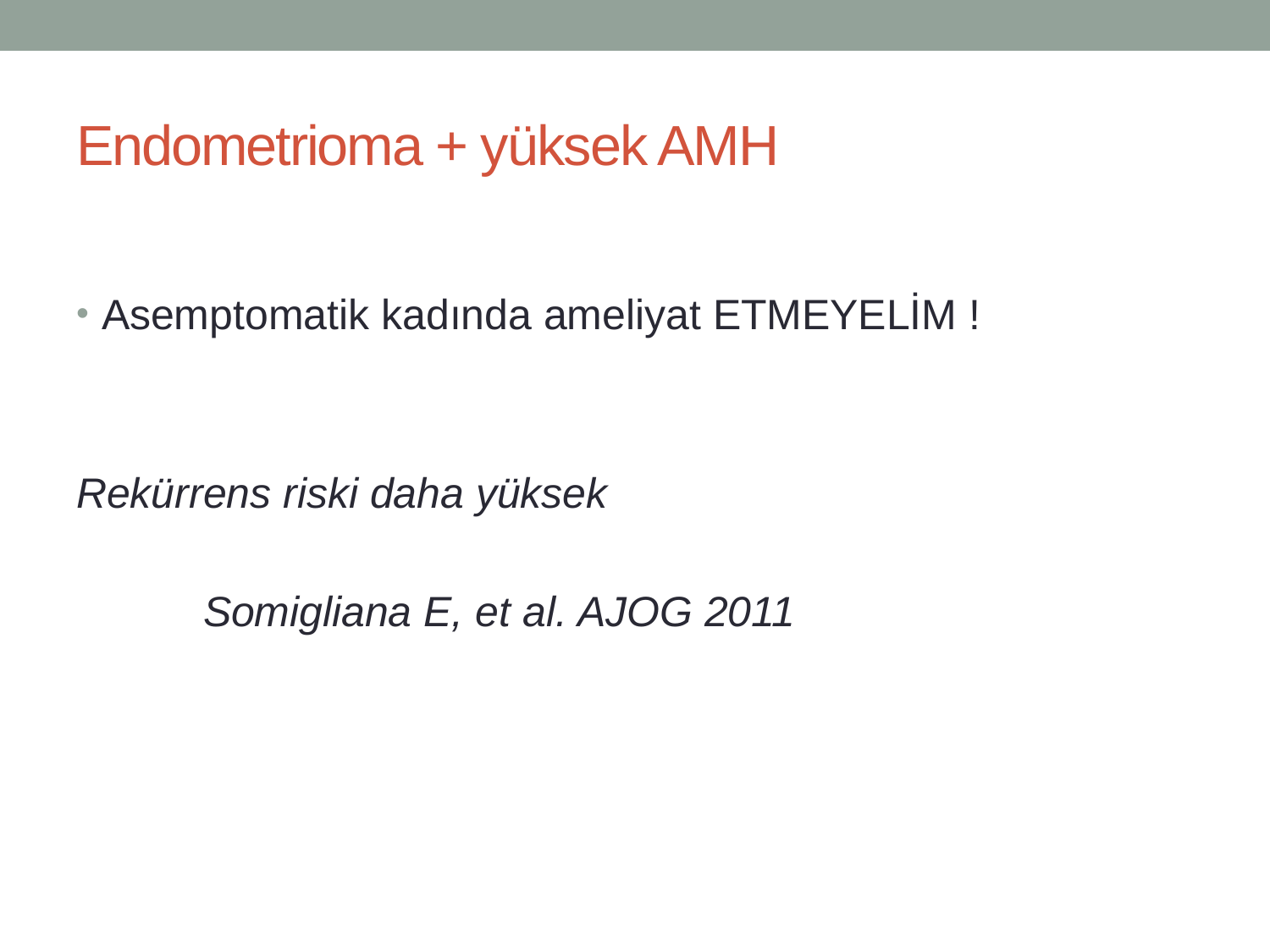

# Endometrioma + yüksek AMH

Asemptomatik kadında ameliyat ETMEYELİM !

Rekürrens riski daha yüksek

	Somigliana E, et al. AJOG 2011